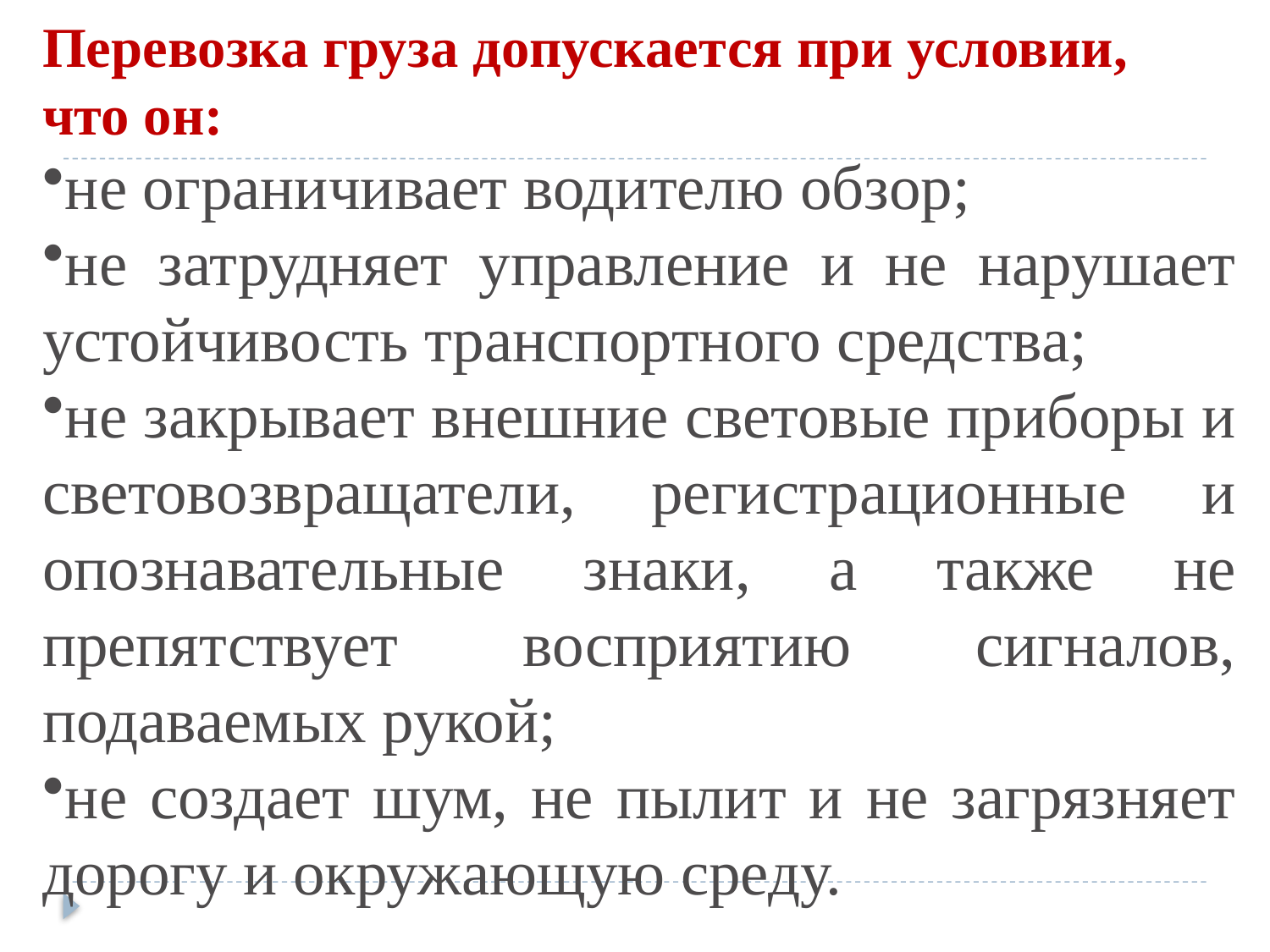

Перевозка груза допускается при условии,
что он:
не ограничивает водителю обзор;
не затрудняет управление и не нарушает устойчивость транспортного средства;
не закрывает внешние световые приборы и световозвращатели, регистрационные и опознавательные знаки, а также не препятствует восприятию сигналов, подаваемых рукой;
не создает шум, не пылит и не загрязняет дорогу и окружающую среду.